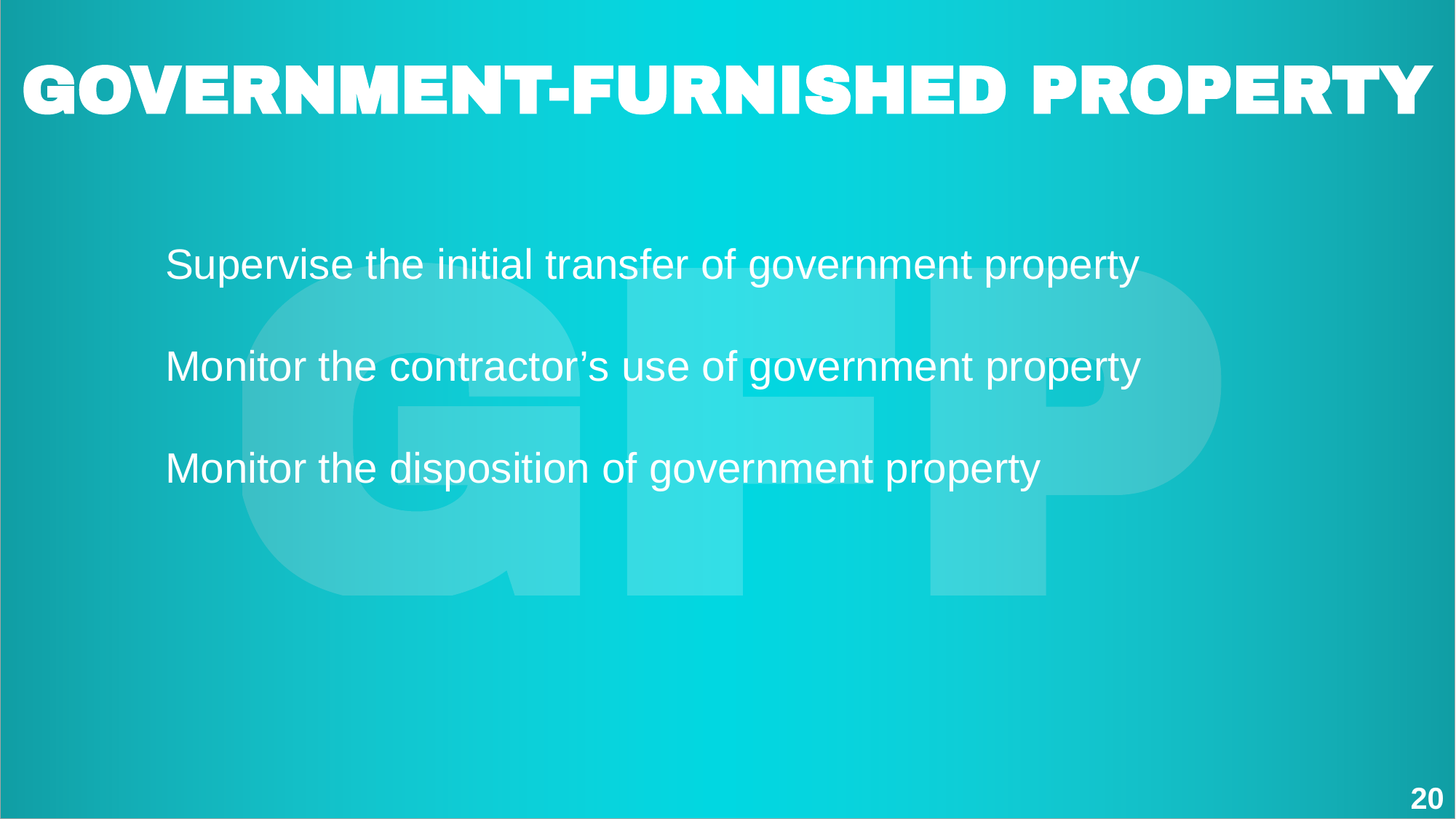

GOVERNMENT-FURNISHED PROPERTY
GFP
Supervise the initial transfer of government property
Monitor the contractor’s use of government property
Monitor the disposition of government property
20